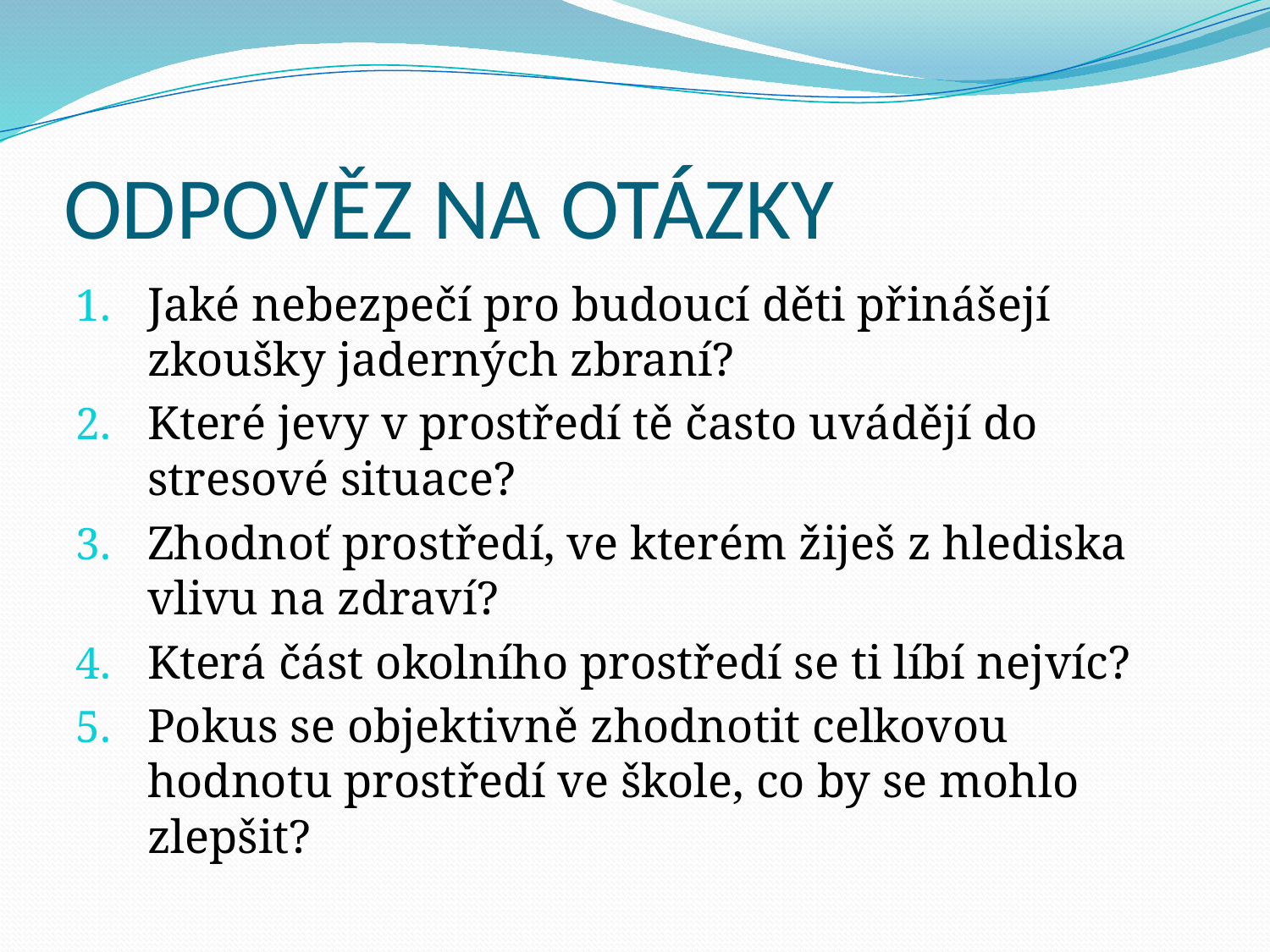

# ODPOVĚZ NA OTÁZKY
Jaké nebezpečí pro budoucí děti přinášejí zkoušky jaderných zbraní?
Které jevy v prostředí tě často uvádějí do stresové situace?
Zhodnoť prostředí, ve kterém žiješ z hlediska vlivu na zdraví?
Která část okolního prostředí se ti líbí nejvíc?
Pokus se objektivně zhodnotit celkovou hodnotu prostředí ve škole, co by se mohlo zlepšit?